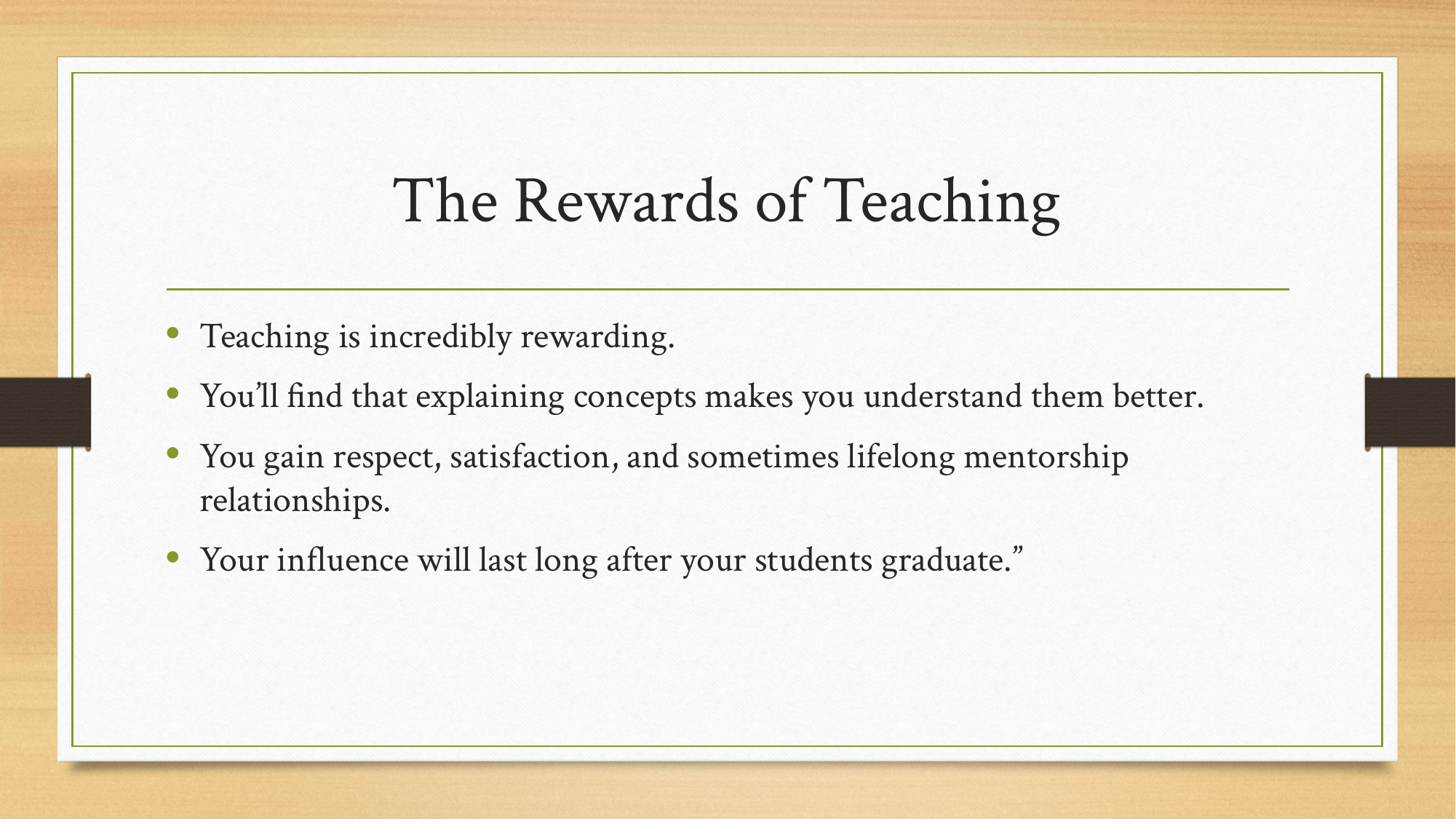

# The Rewards of Teaching
Teaching is incredibly rewarding.
You’ll find that explaining concepts makes you understand them better.
You gain respect, satisfaction, and sometimes lifelong mentorship relationships.
Your influence will last long after your students graduate.”